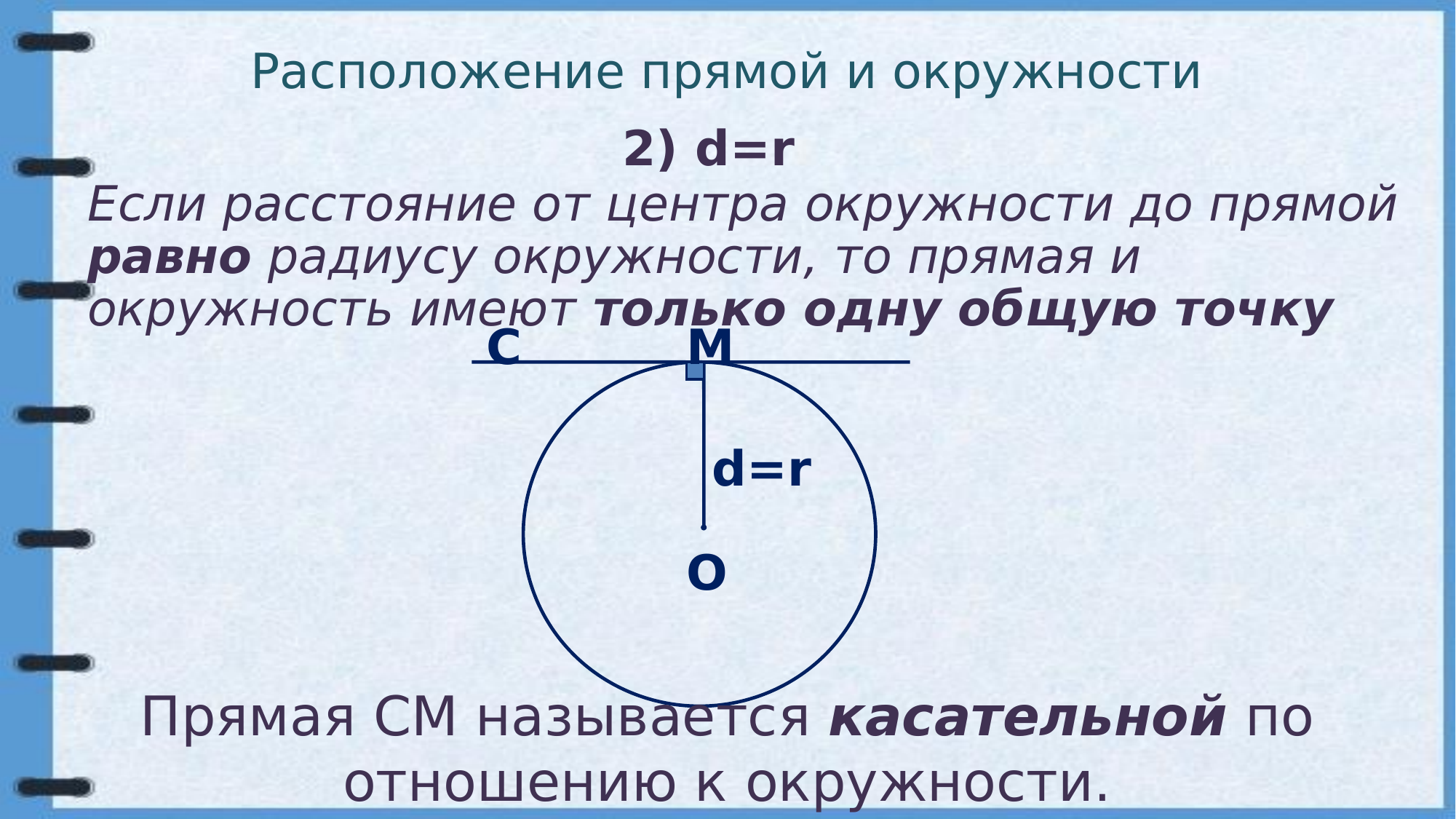

# Расположение прямой и окружности
2) d=r
Если расстояние от центра окружности до прямой равно радиусу окружности, то прямая и окружность имеют только одну общую точку
С
M

d=r

O
Прямая СМ называется касательной по отношению к окружности.